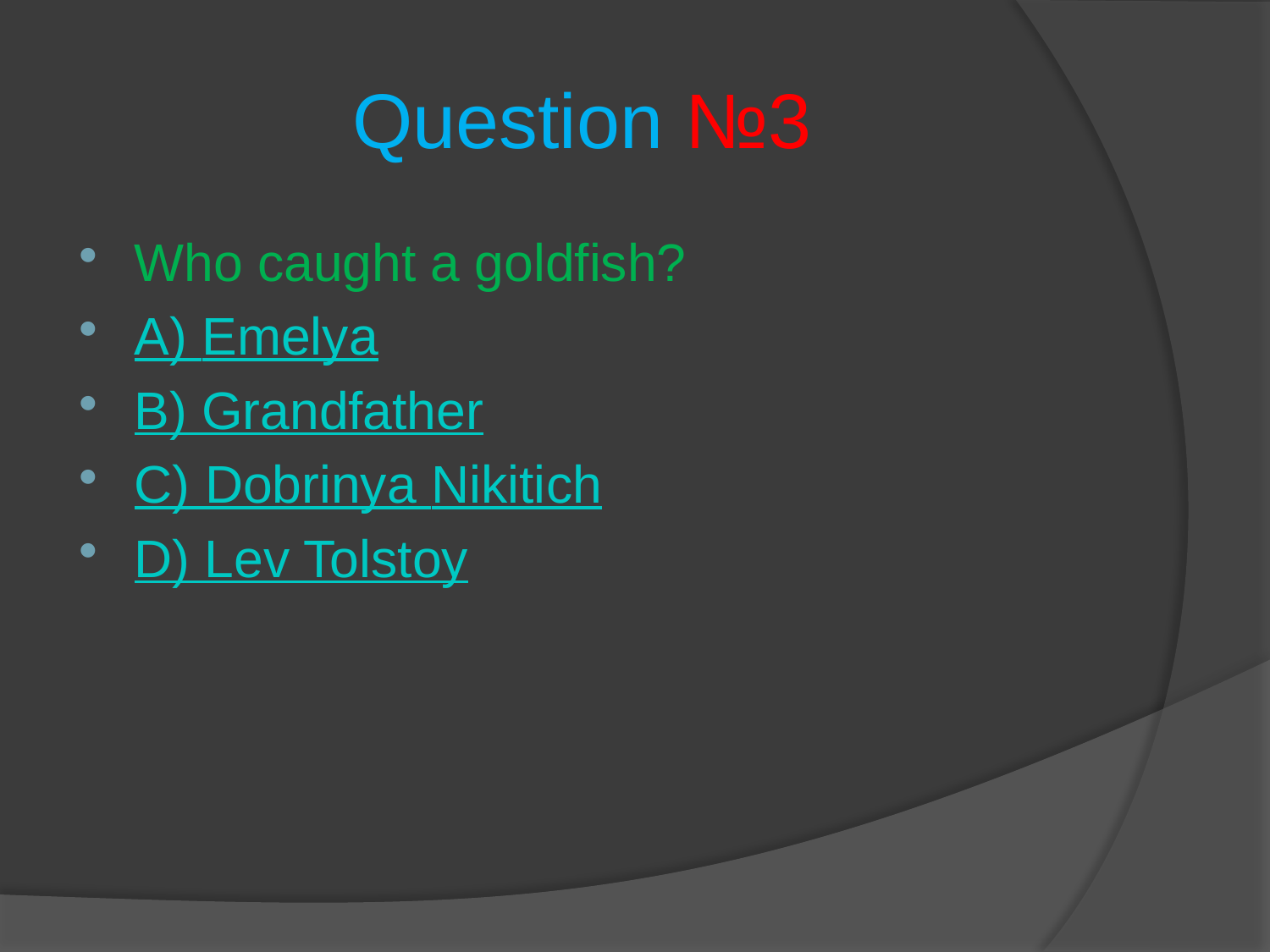

# Question №3
Who caught a goldfish?
A) Emelya
B) Grandfather
C) Dobrinya Nikitich
D) Lev Tolstoy